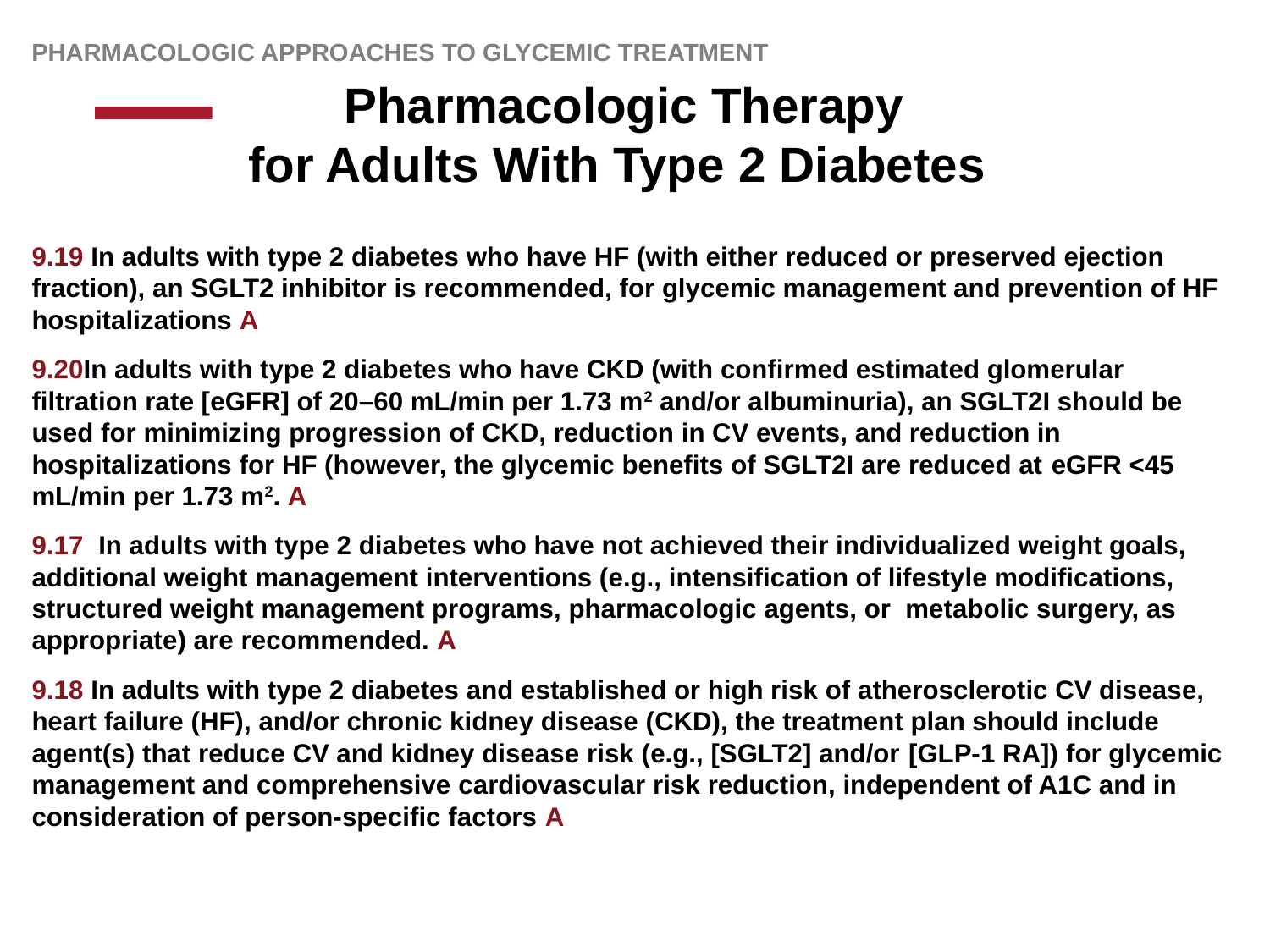

Pharmacologic Approaches to Glycemic Treatment
# Pharmacologic Therapy for Adults With Type 2 Diabetes

9.19 In adults with type 2 diabetes who have HF (with either reduced or preserved ejection fraction), an SGLT2 inhibitor is recommended, for glycemic management and prevention of HF hospitalizations A
9.20In adults with type 2 diabetes who have CKD (with confirmed estimated glomerular filtration rate [eGFR] of 20–60 mL/min per 1.73 m2 and/or albuminuria), an SGLT2I should be used for minimizing progression of CKD, reduction in CV events, and reduction in hospitalizations for HF (however, the glycemic benefits of SGLT2I are reduced at eGFR <45 mL/min per 1.73 m2. A
9.17  In adults with type 2 diabetes who have not achieved their individualized weight goals, additional weight management interventions (e.g., intensification of lifestyle modifications, structured weight management programs, pharmacologic agents, or  metabolic surgery, as appropriate) are recommended. A
9.18 In adults with type 2 diabetes and established or high risk of atherosclerotic CV disease, heart failure (HF), and/or chronic kidney disease (CKD), the treatment plan should include agent(s) that reduce CV and kidney disease risk (e.g., [SGLT2] and/or [GLP-1 RA]) for glycemic management and comprehensive cardiovascular risk reduction, independent of A1C and in consideration of person-specific factors A